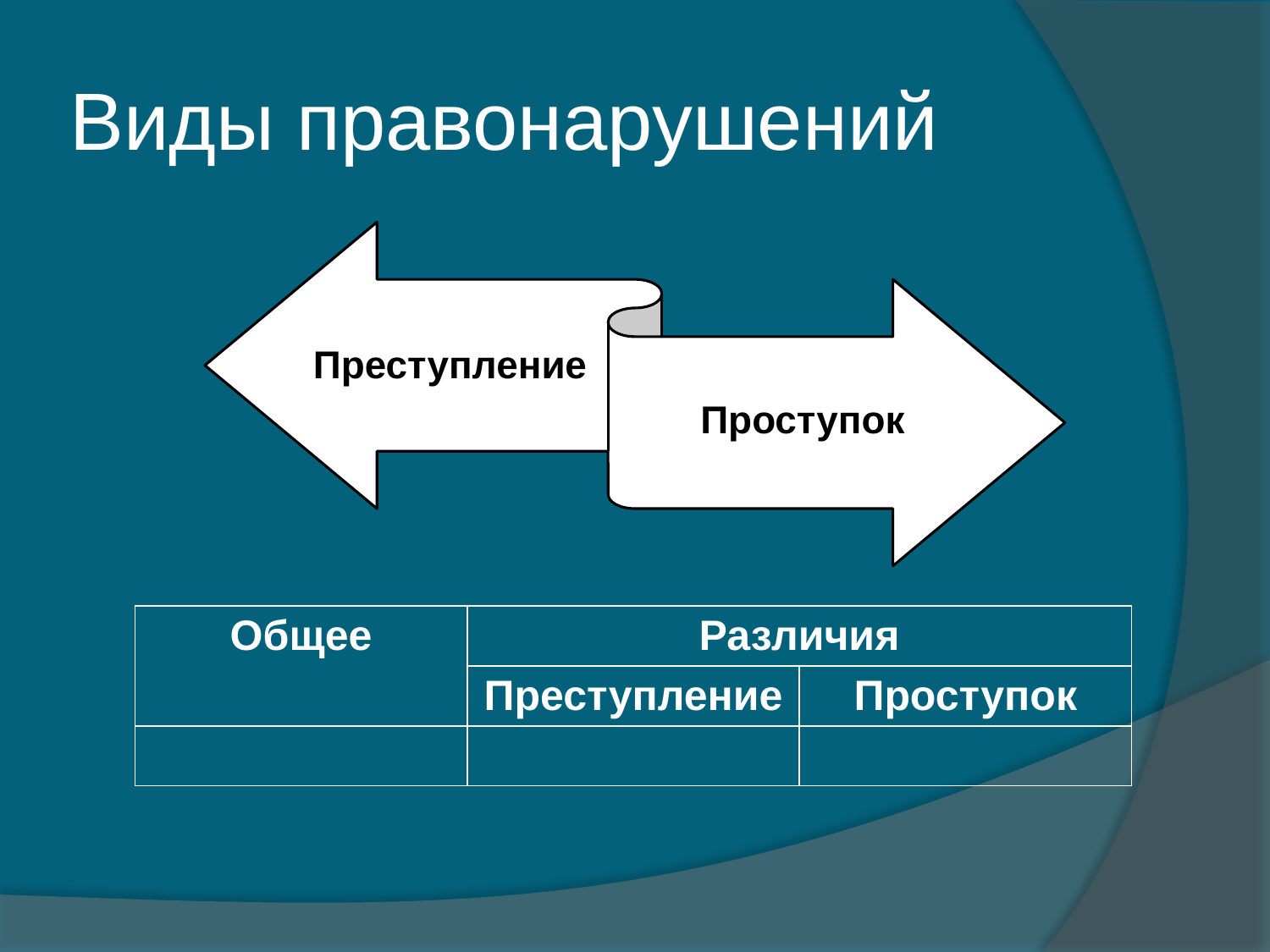

# Виды правонарушений
Преступление
Проступок
| Общее | Различия |  |
| --- | --- | --- |
|  | Преступление | Проступок |
|  |  |  |